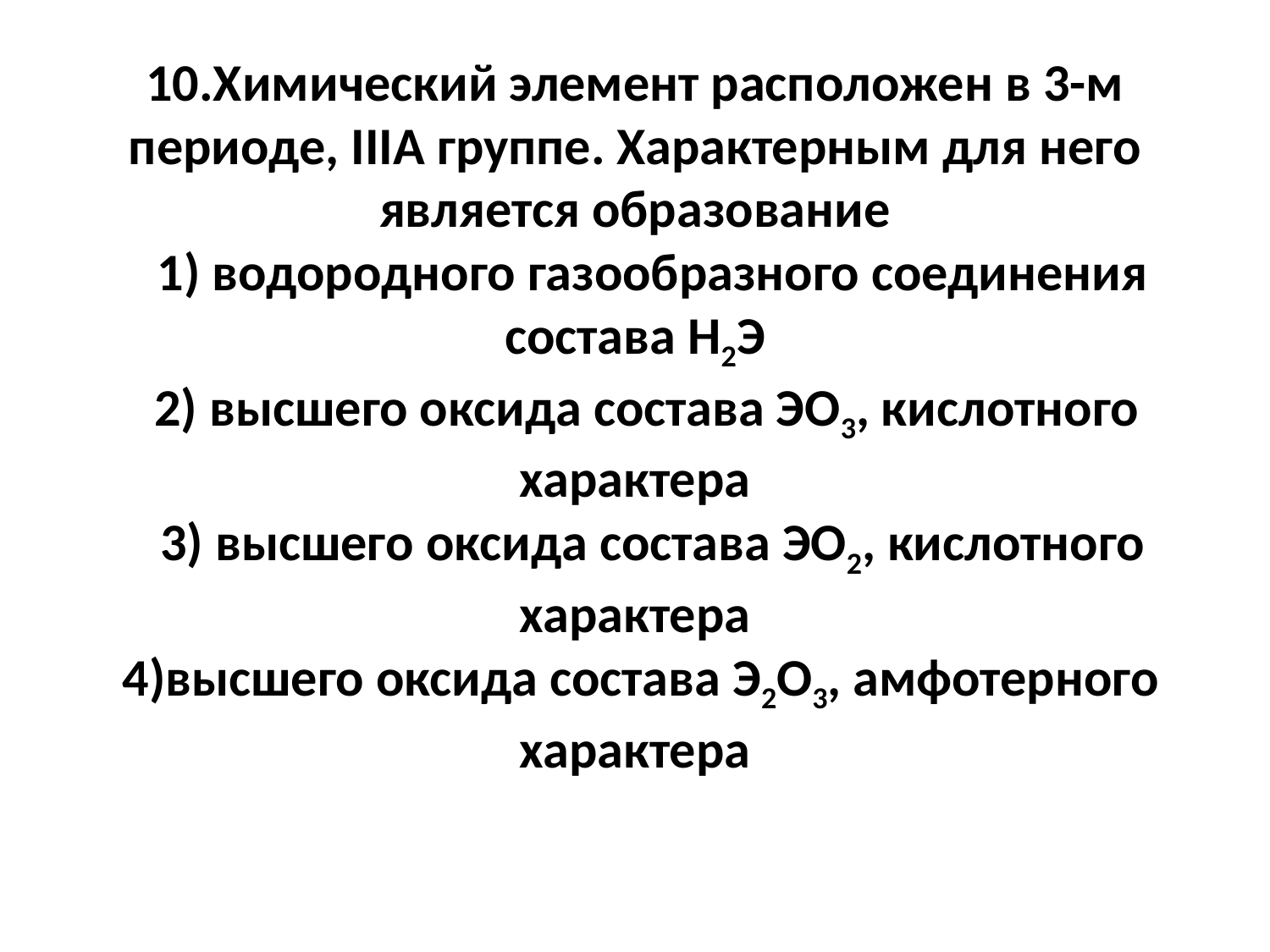

# 10.Химический элемент расположен в 3-м периоде, IIIА группе. Характерным для него является образование    1) водородного газообразного соединения состава Н2Э   2) высшего оксида состава ЭО3, кислотного характера    3) высшего оксида состава ЭО2, кислотного характера  4)высшего оксида состава Э2О3, амфотерного характера